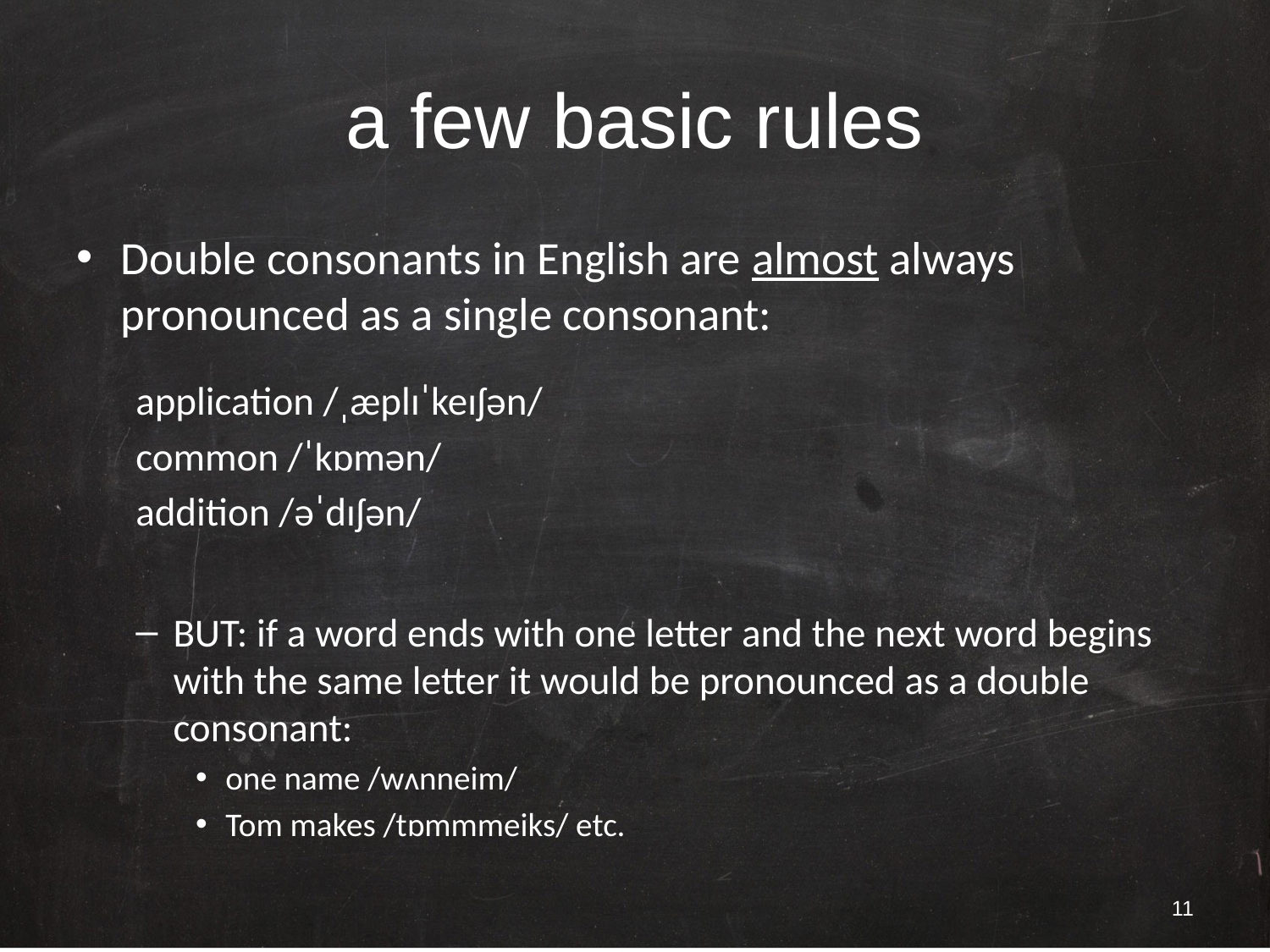

# a few basic rules
Double consonants in English are almost always pronounced as a single consonant:

application /ˌæplɪˈkeɪʃən/
common /ˈkɒmən/
addition /əˈdɪʃən/

BUT: if a word ends with one letter and the next word begins with the same letter it would be pronounced as a double consonant:
one name /wʌnneim/
Tom makes /tɒmmmeiks/ etc.

11